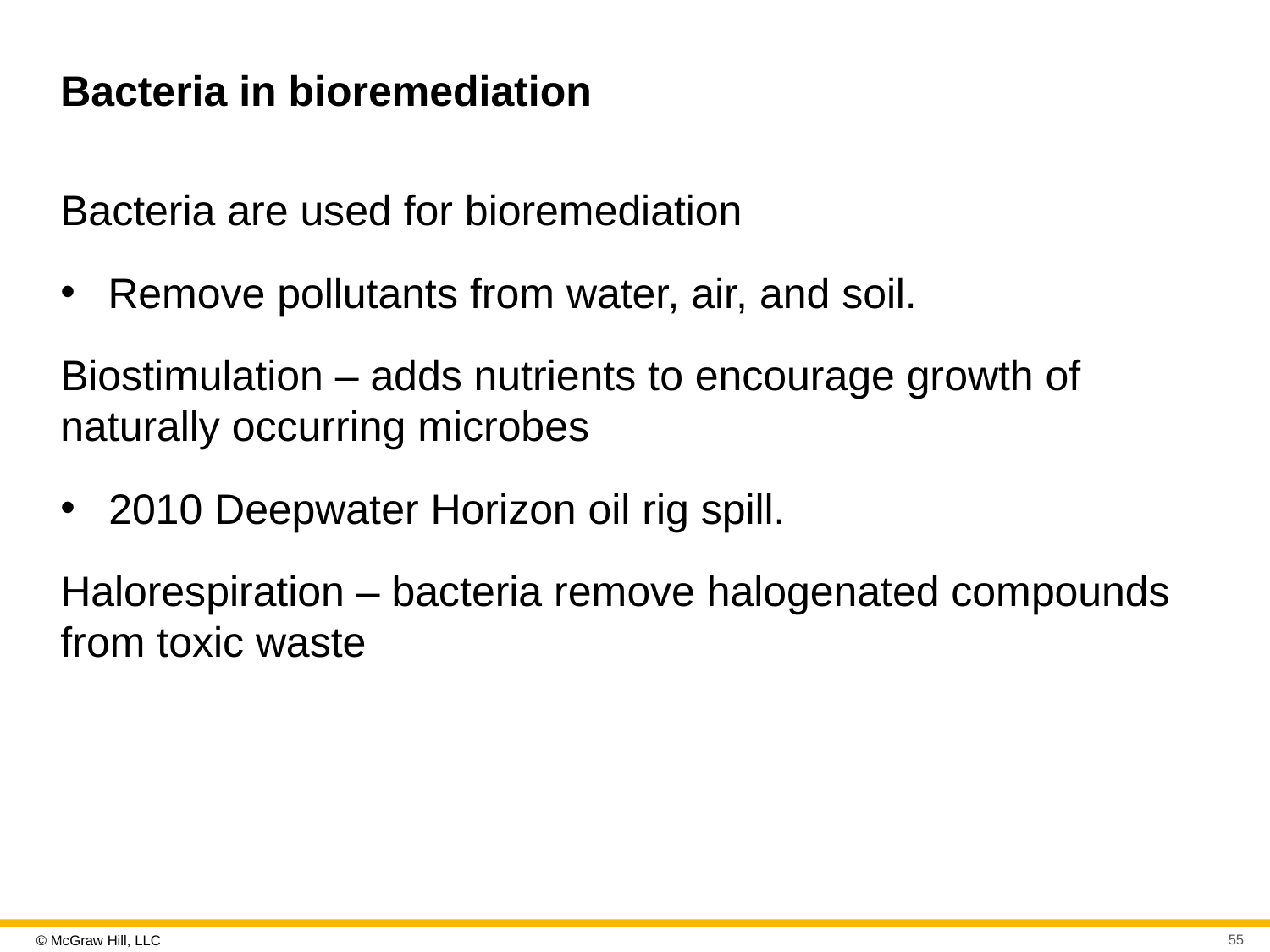

# Bacteria in bioremediation
Bacteria are used for bioremediation
Remove pollutants from water, air, and soil.
Biostimulation – adds nutrients to encourage growth of naturally occurring microbes
2010 Deepwater Horizon oil rig spill.
Halorespiration – bacteria remove halogenated compounds from toxic waste
55